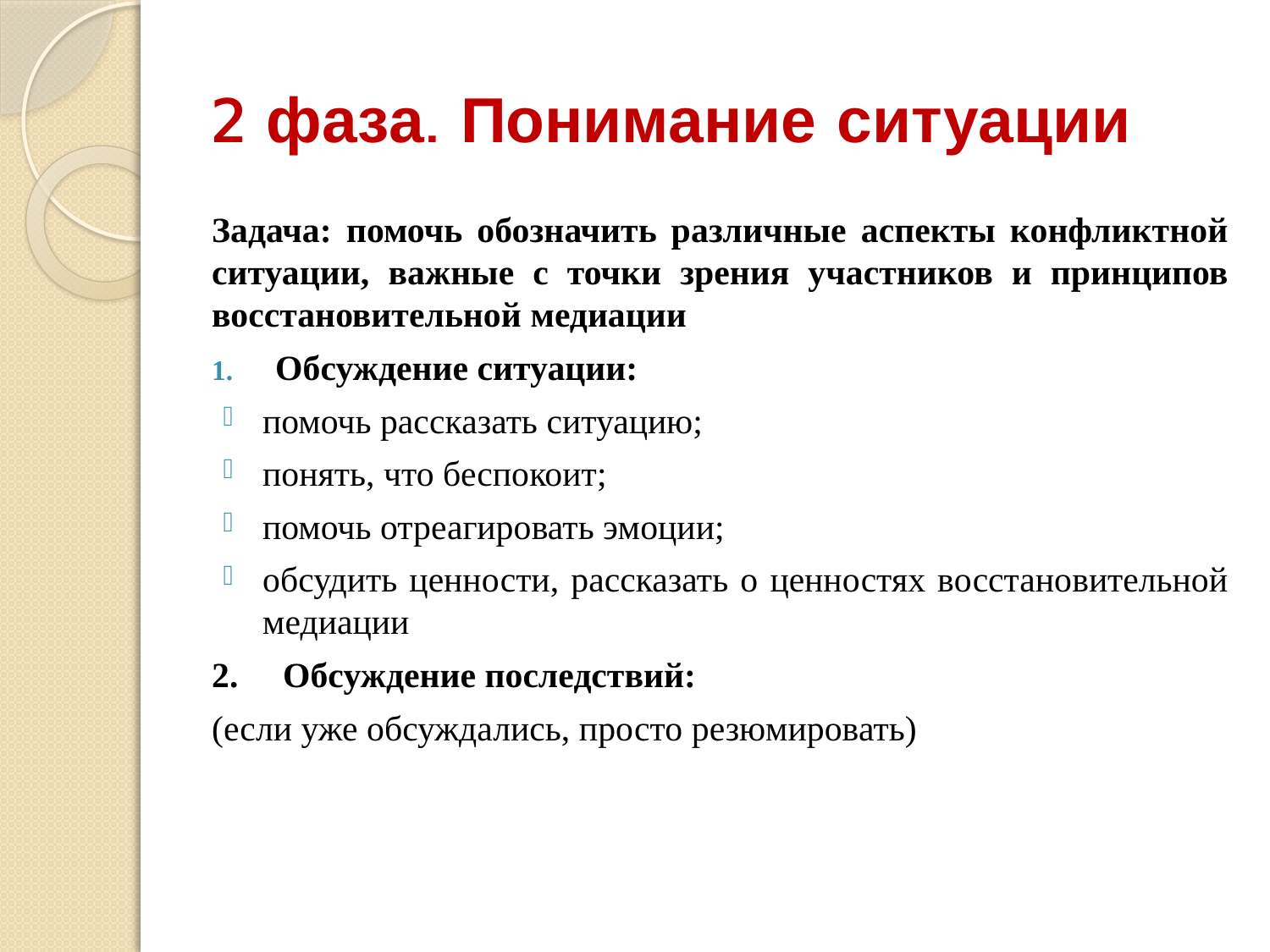

# 2 фаза. Понимание ситуации
Задача: помочь обозначить различные аспекты конфликтной ситуации, важные с точки зрения участников и принципов восстановительной медиации
Обсуждение ситуации:
помочь рассказать ситуацию;
понять, что беспокоит;
помочь отреагировать эмоции;
обсудить ценности, рассказать о ценностях восстановительной медиации
2.     Обсуждение последствий:
(если уже обсуждались, просто резюмировать)